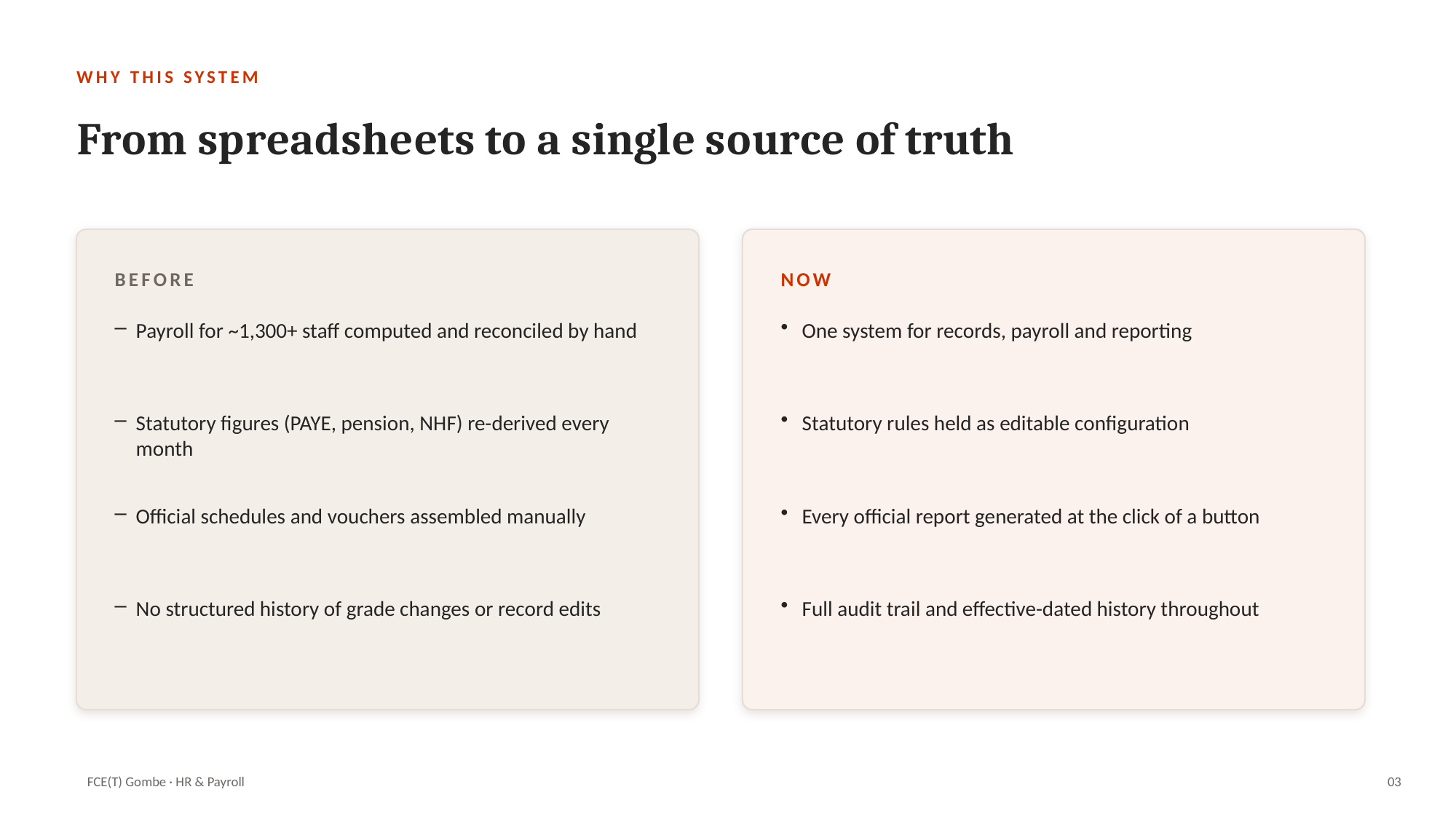

WHY THIS SYSTEM
From spreadsheets to a single source of truth

BEFORE
NOW
Payroll for ~1,300+ staff computed and reconciled by hand
One system for records, payroll and reporting
Statutory figures (PAYE, pension, NHF) re-derived every month
Statutory rules held as editable configuration
Official schedules and vouchers assembled manually
Every official report generated at the click of a button
No structured history of grade changes or record edits
Full audit trail and effective-dated history throughout
FCE(T) Gombe · HR & Payroll
03